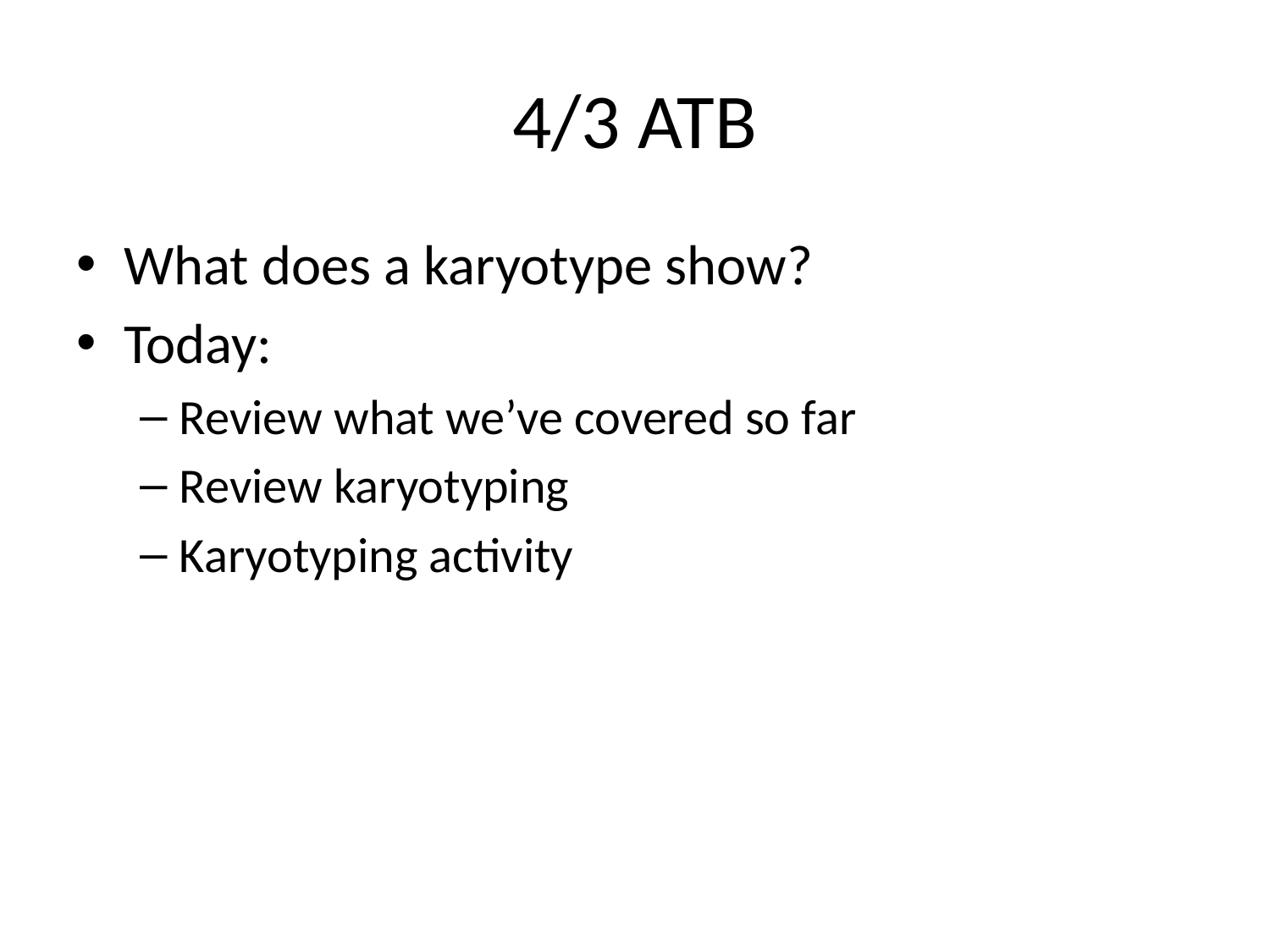

# 4/3 ATB
What does a karyotype show?
Today:
Review what we’ve covered so far
Review karyotyping
Karyotyping activity